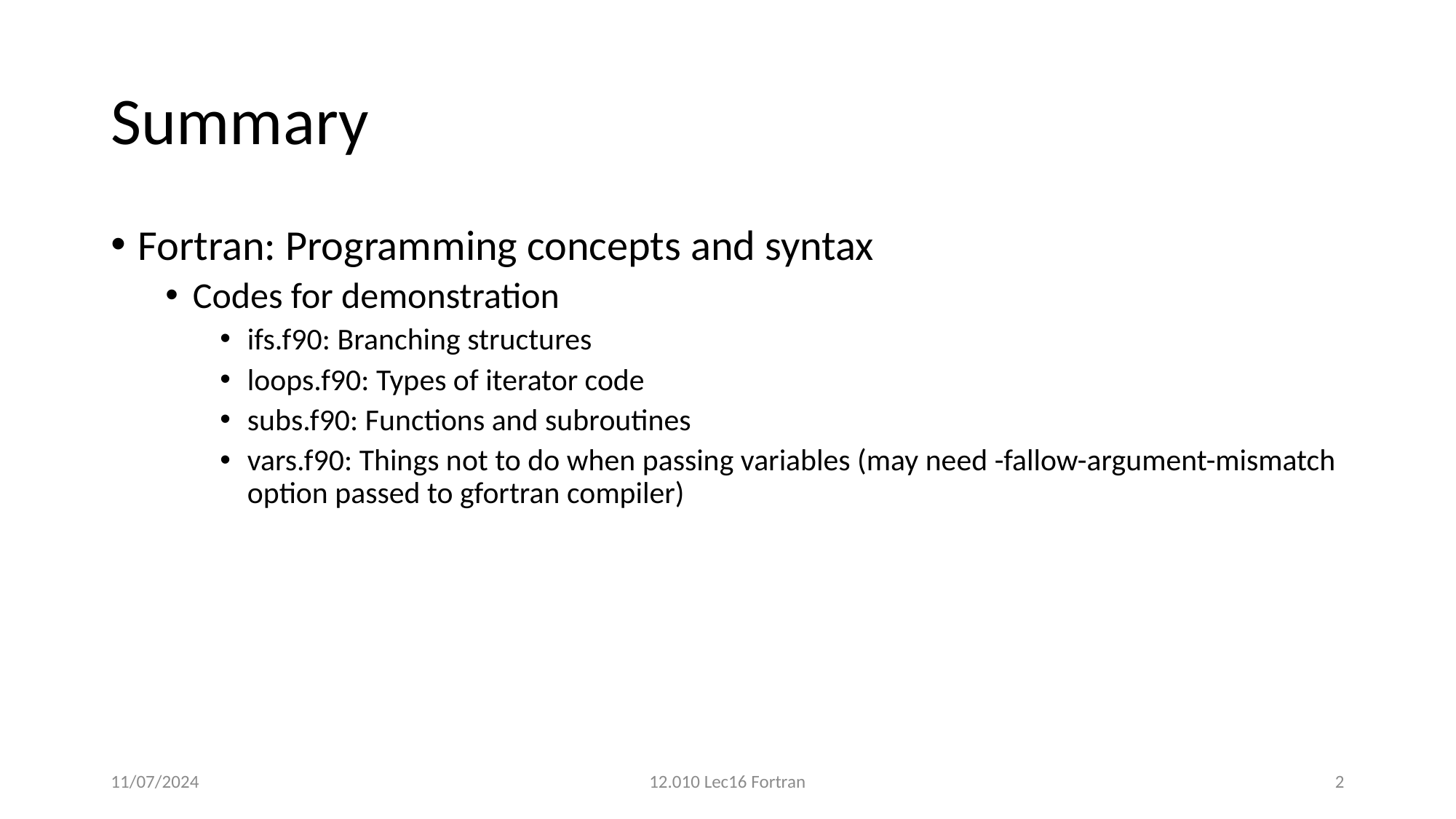

# Summary
Fortran: Programming concepts and syntax
Codes for demonstration
ifs.f90: Branching structures
loops.f90: Types of iterator code
subs.f90: Functions and subroutines
vars.f90: Things not to do when passing variables (may need -fallow-argument-mismatch option passed to gfortran compiler)
11/07/2024
12.010 Lec16 Fortran
2